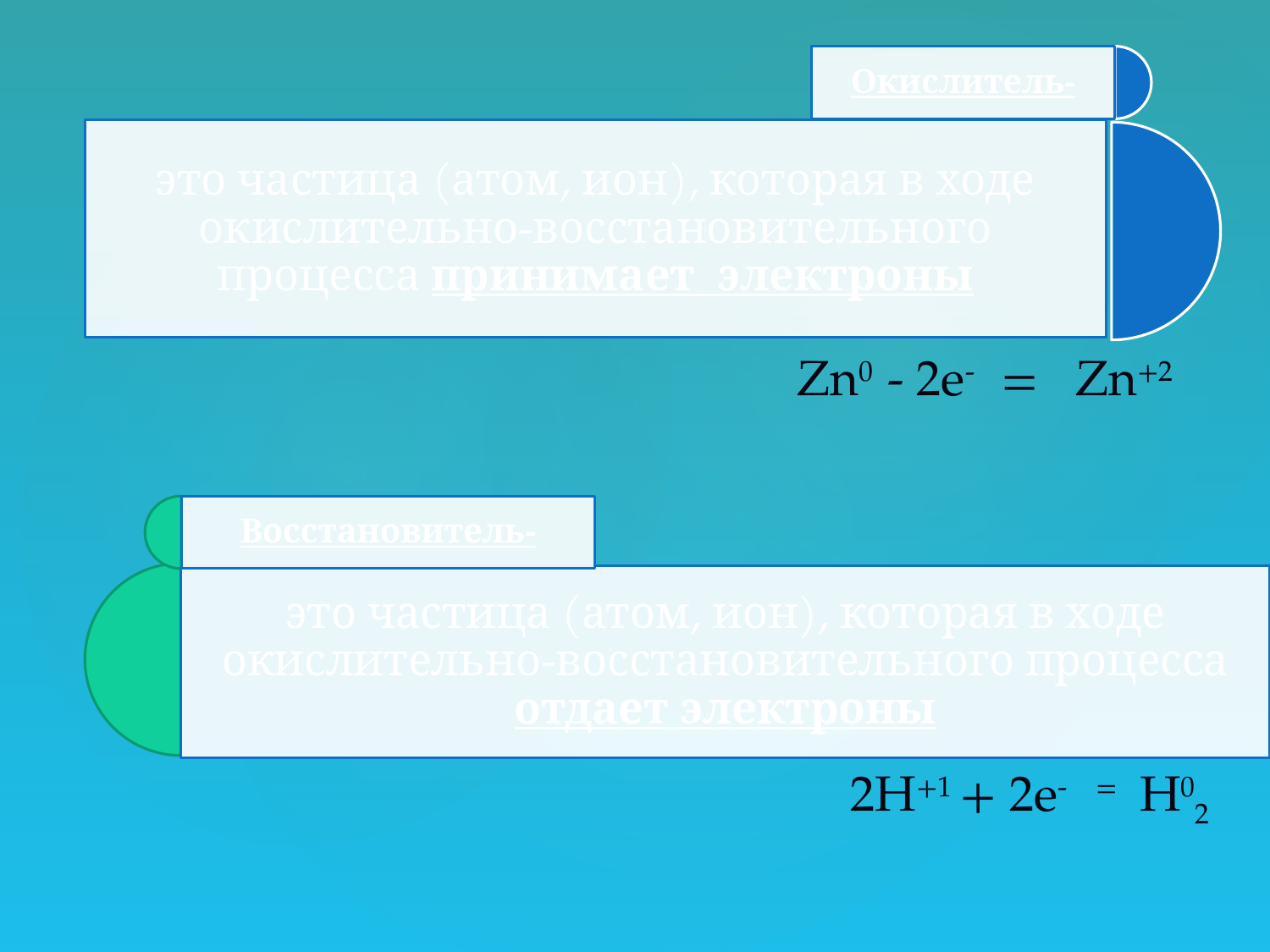

Окислитель-
это частица (атом, ион), которая в ходе окислительно-восстановительного процесса принимает  электроны
Zn0  - 2e-   =   Zn+2

Восстановитель-
это частица (атом, ион), которая в ходе окислительно-восстановительного процесса отдает электроны
2H+1 + 2e-    =   H02